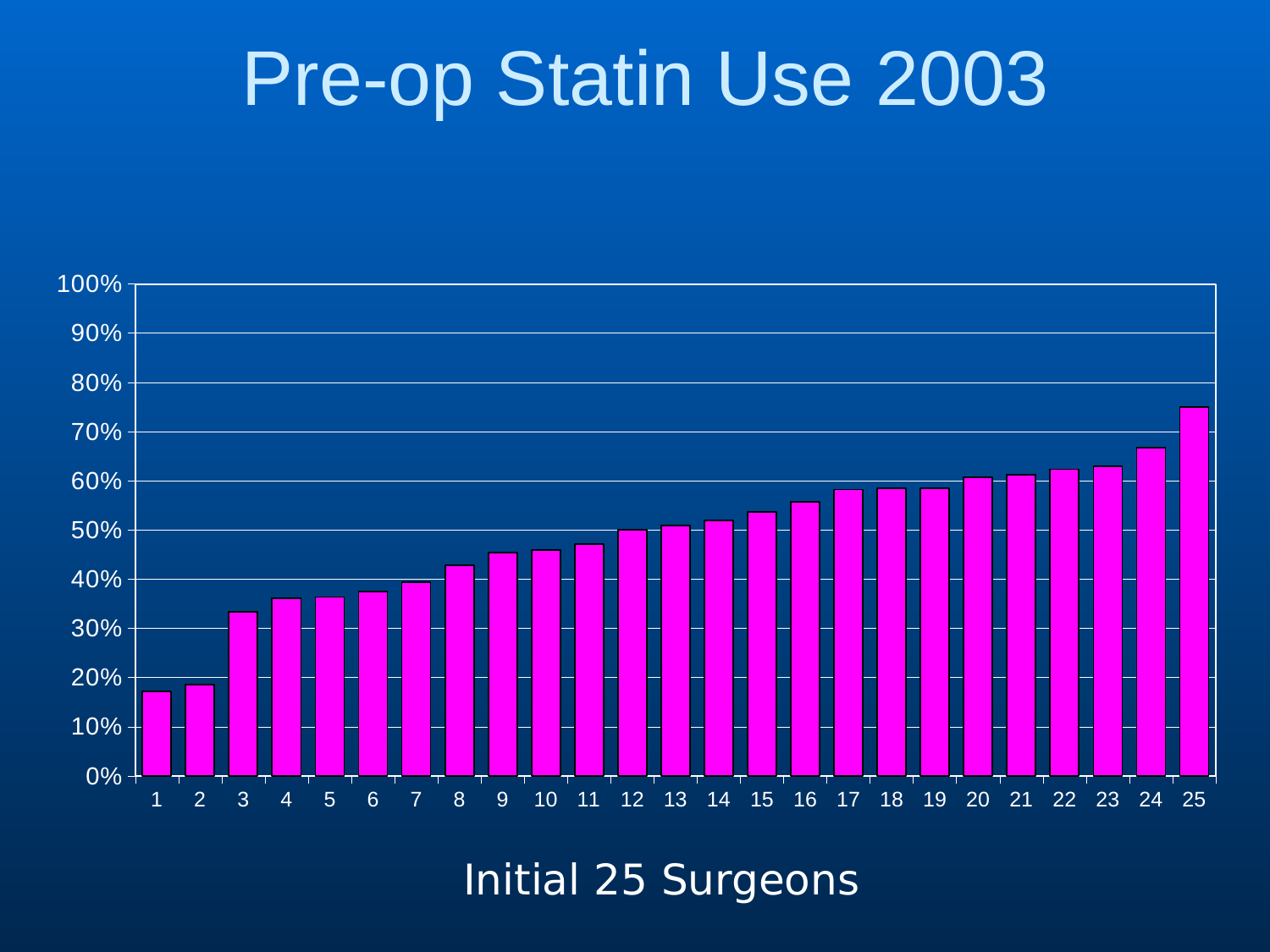

# Pre-op Statin Use 2003

### Chart

| Category | 2003 |
|---|---|
| 1 | 0.17241380000000137 |
| 2 | 0.18518518000000136 |
| 3 | 0.3333333400000003 |
| 4 | 0.3611111 |
| 5 | 0.3636363700000003 |
| 6 | 0.3750000000000023 |
| 7 | 0.39344263000000285 |
| 8 | 0.4285714300000003 |
| 9 | 0.45454547 |
| 10 | 0.45945945000000005 |
| 11 | 0.4705882400000003 |
| 12 | 0.5 |
| 13 | 0.5094339799999941 |
| 14 | 0.51999998 |
| 15 | 0.5365853899999934 |
| 16 | 0.55737704 |
| 17 | 0.5822784899999959 |
| 18 | 0.5842696399999996 |
| 19 | 0.5851851699999944 |
| 20 | 0.6071428700000048 |
| 21 | 0.6122449000000006 |
| 22 | 0.6234567799999995 |
| 23 | 0.6296296100000113 |
| 24 | 0.6666666900000051 |
| 25 | 0.7500000000000047 |
Initial 25 Surgeons